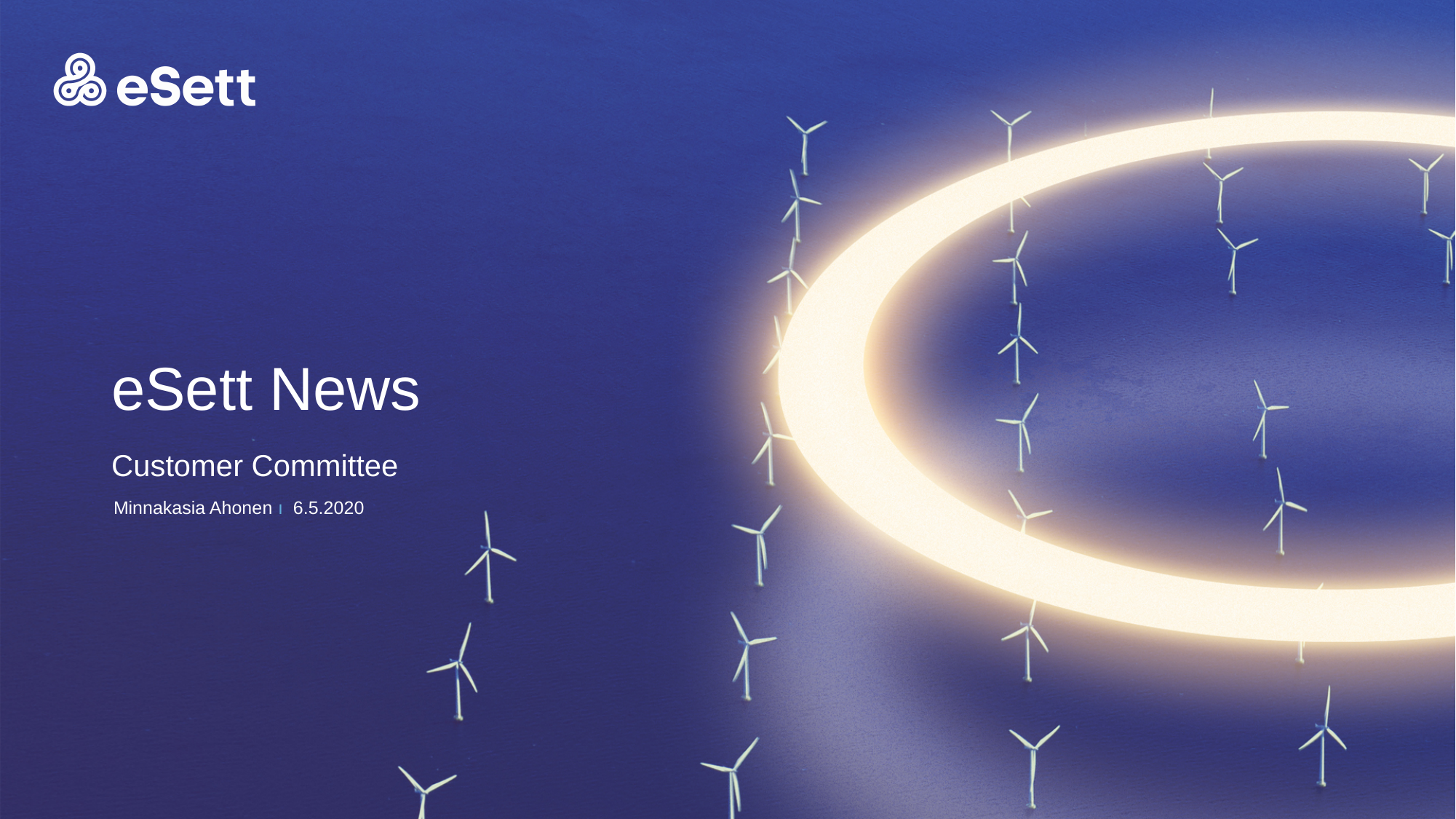

# eSett News
Customer Committee
Minnakasia Ahonen ı  6.5.2020